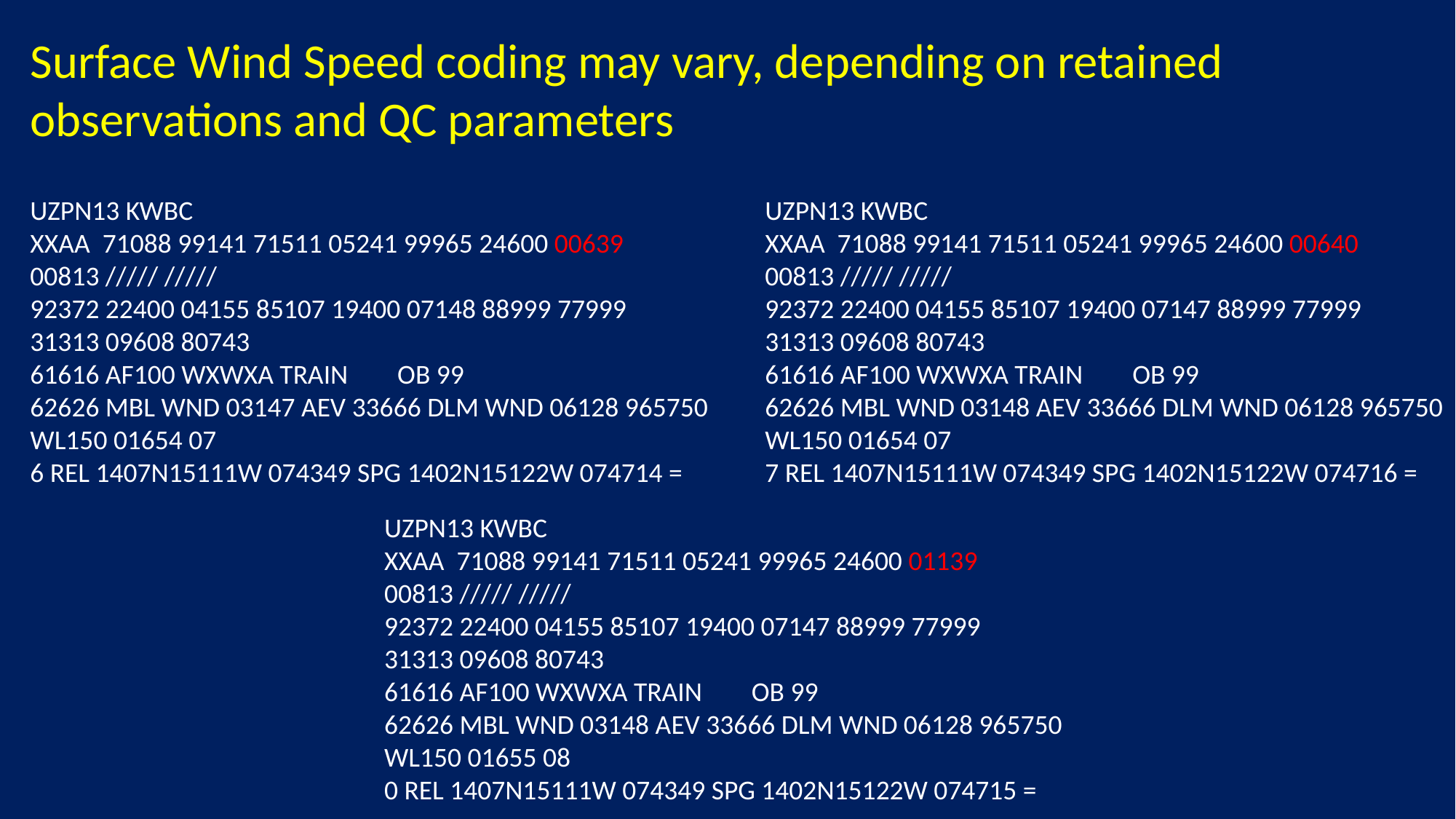

Surface Wind Speed coding may vary, depending on retained observations and QC parameters
UZPN13 KWBC
XXAA  71088 99141 71511 05241 99965 24600 00640 00813 ///// /////
92372 22400 04155 85107 19400 07147 88999 77999
31313 09608 80743
61616 AF100 WXWXA TRAIN        OB 99
62626 MBL WND 03148 AEV 33666 DLM WND 06128 965750 WL150 01654 07
7 REL 1407N15111W 074349 SPG 1402N15122W 074716 =
UZPN13 KWBC
XXAA  71088 99141 71511 05241 99965 24600 00639 00813 ///// /////
92372 22400 04155 85107 19400 07148 88999 77999
31313 09608 80743
61616 AF100 WXWXA TRAIN        OB 99
62626 MBL WND 03147 AEV 33666 DLM WND 06128 965750 WL150 01654 07
6 REL 1407N15111W 074349 SPG 1402N15122W 074714 =
UZPN13 KWBC
XXAA  71088 99141 71511 05241 99965 24600 01139 00813 ///// /////
92372 22400 04155 85107 19400 07147 88999 77999
31313 09608 80743
61616 AF100 WXWXA TRAIN        OB 99
62626 MBL WND 03148 AEV 33666 DLM WND 06128 965750 WL150 01655 08
0 REL 1407N15111W 074349 SPG 1402N15122W 074715 =